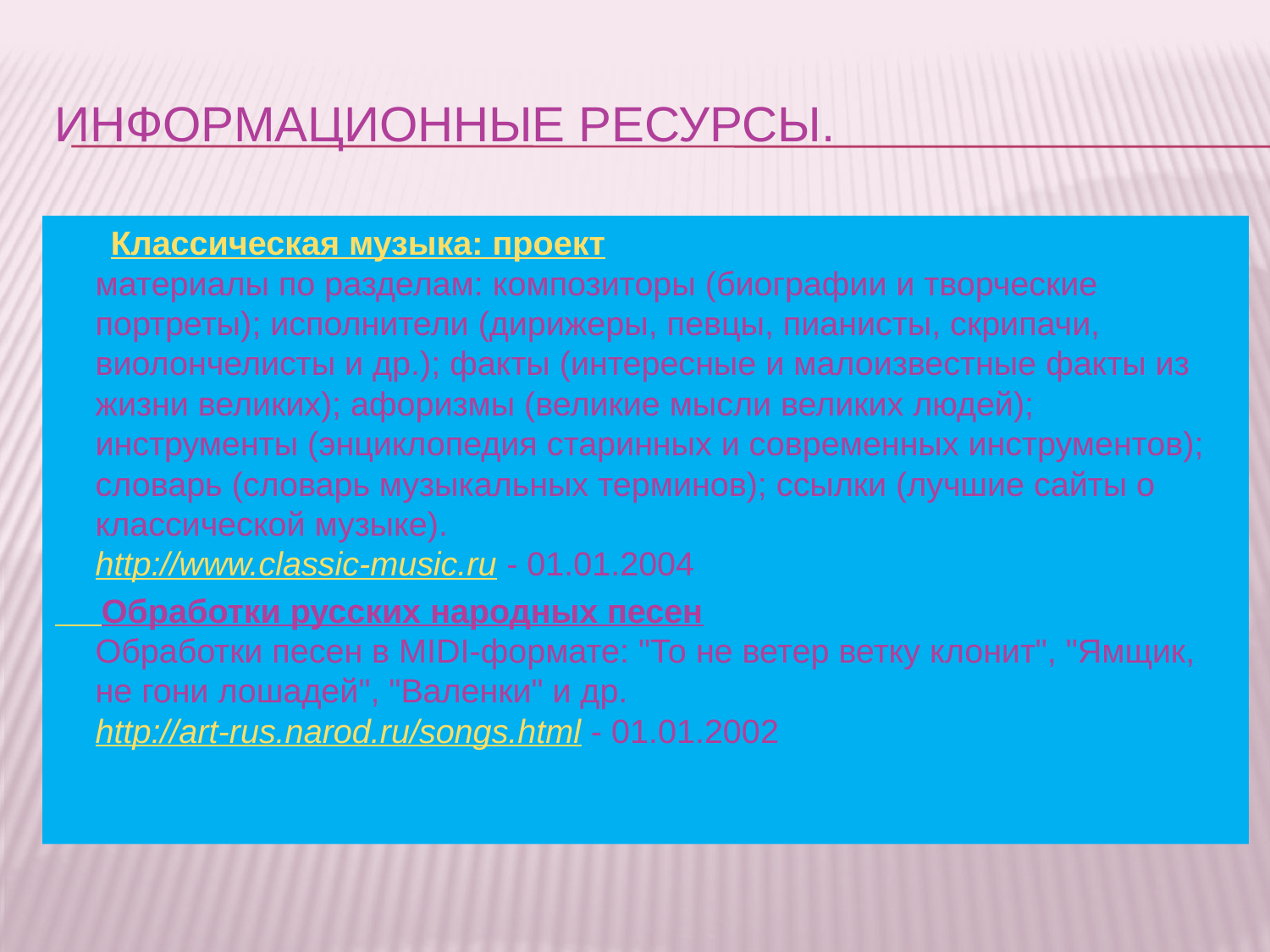

# Информационные ресурсы.
      Классическая музыка: проект
материалы по разделам: композиторы (биографии и творческие портреты); исполнители (дирижеры, певцы, пианисты, скрипачи, виолончелисты и др.); факты (интересные и малоизвестные факты из жизни великих); афоризмы (великие мысли великих людей); инструменты (энциклопедия старинных и современных инструментов); словарь (словарь музыкальных терминов); ссылки (лучшие сайты о классической музыке).
http://www.classic-music.ru - 01.01.2004
     Обработки русских народных песен
Обработки песен в MIDI-формате: "То не ветер ветку клонит", "Ямщик, не гони лошадей", "Валенки" и др.
http://art-rus.narod.ru/songs.html - 01.01.2002